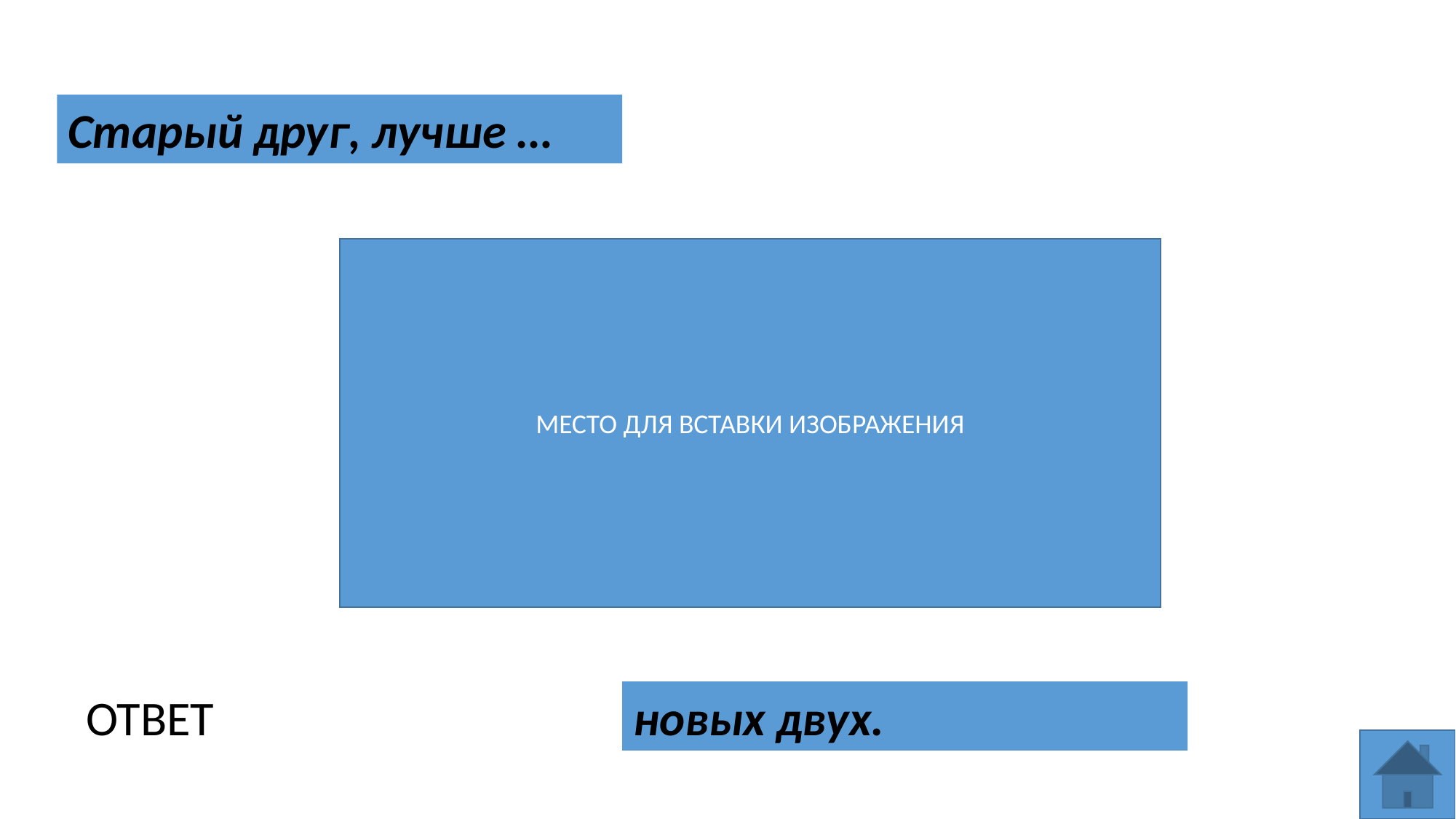

Старый друг, лучше …
МЕСТО ДЛЯ ВСТАВКИ ИЗОБРАЖЕНИЯ
новых двух.
ОТВЕТ